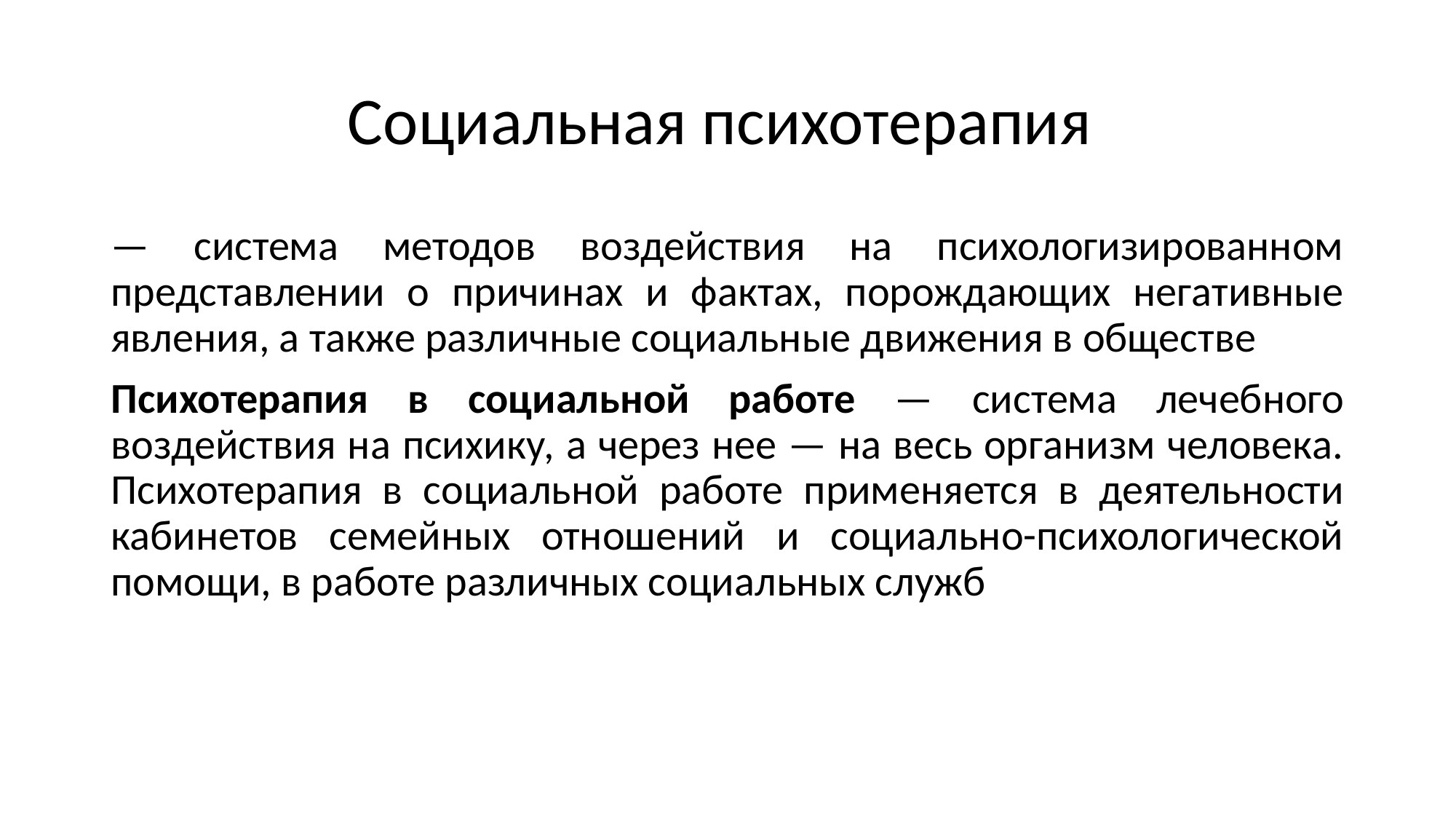

# Социальная психотерапия
— система методов воздействия на психологизированном представлении о причинах и фактах, порождающих негативные явления, а также различные социальные движения в обществе
Психотерапия в социальной работе — система лечебного воздействия на психику, а через нее — на весь организм человека. Психотерапия в социальной работе применяется в деятельности кабинетов семейных отношений и социально-психологической помощи, в работе различных социальных служб